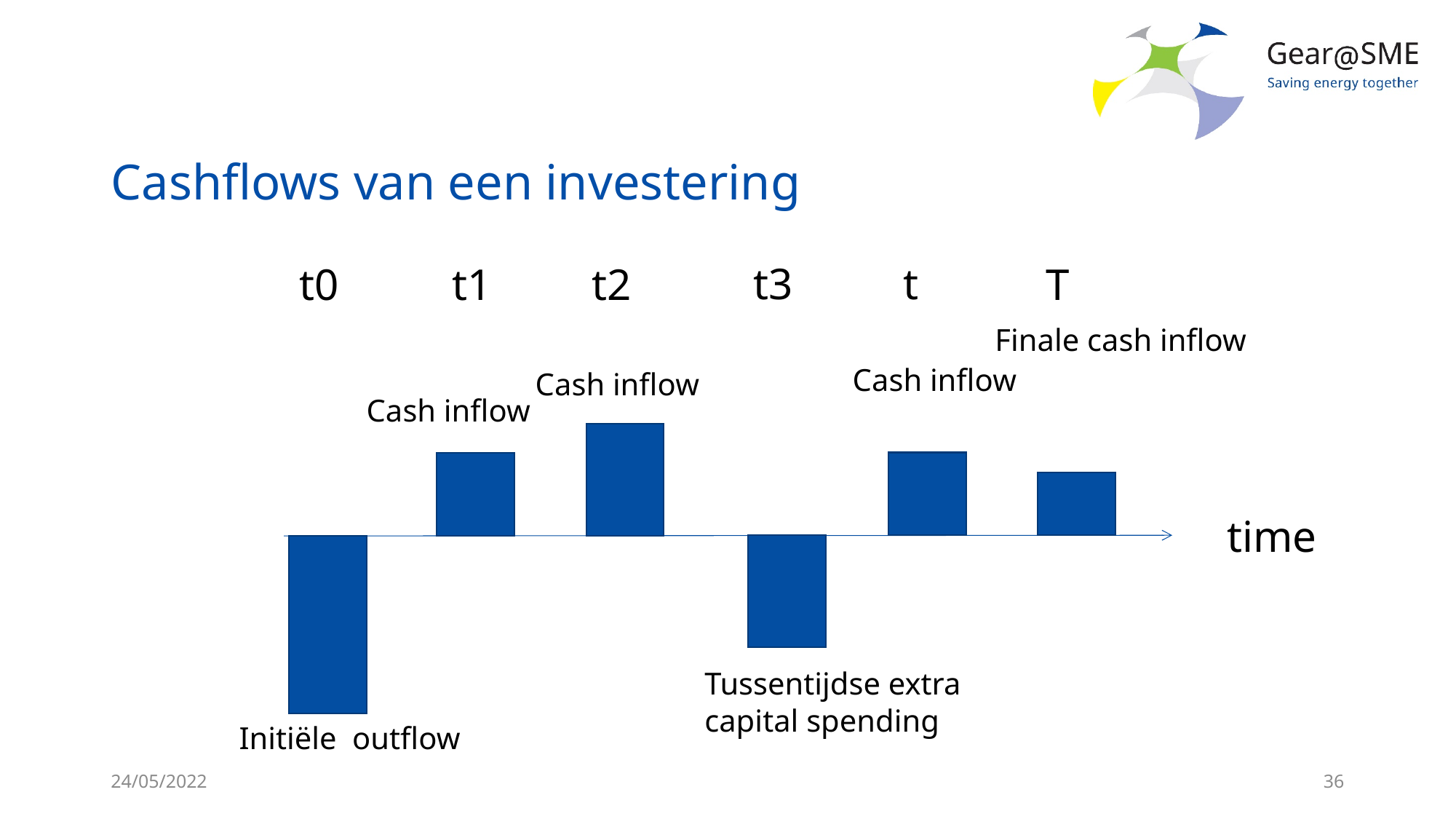

# Cashflows van een investering
t3
t
t0
t1
t2
T
Finale cash inflow
Cash inflow
Cash inflow
Cash inflow

time

Tussentijdse extra capital spending
Initiële  outflow

24/05/2022
36